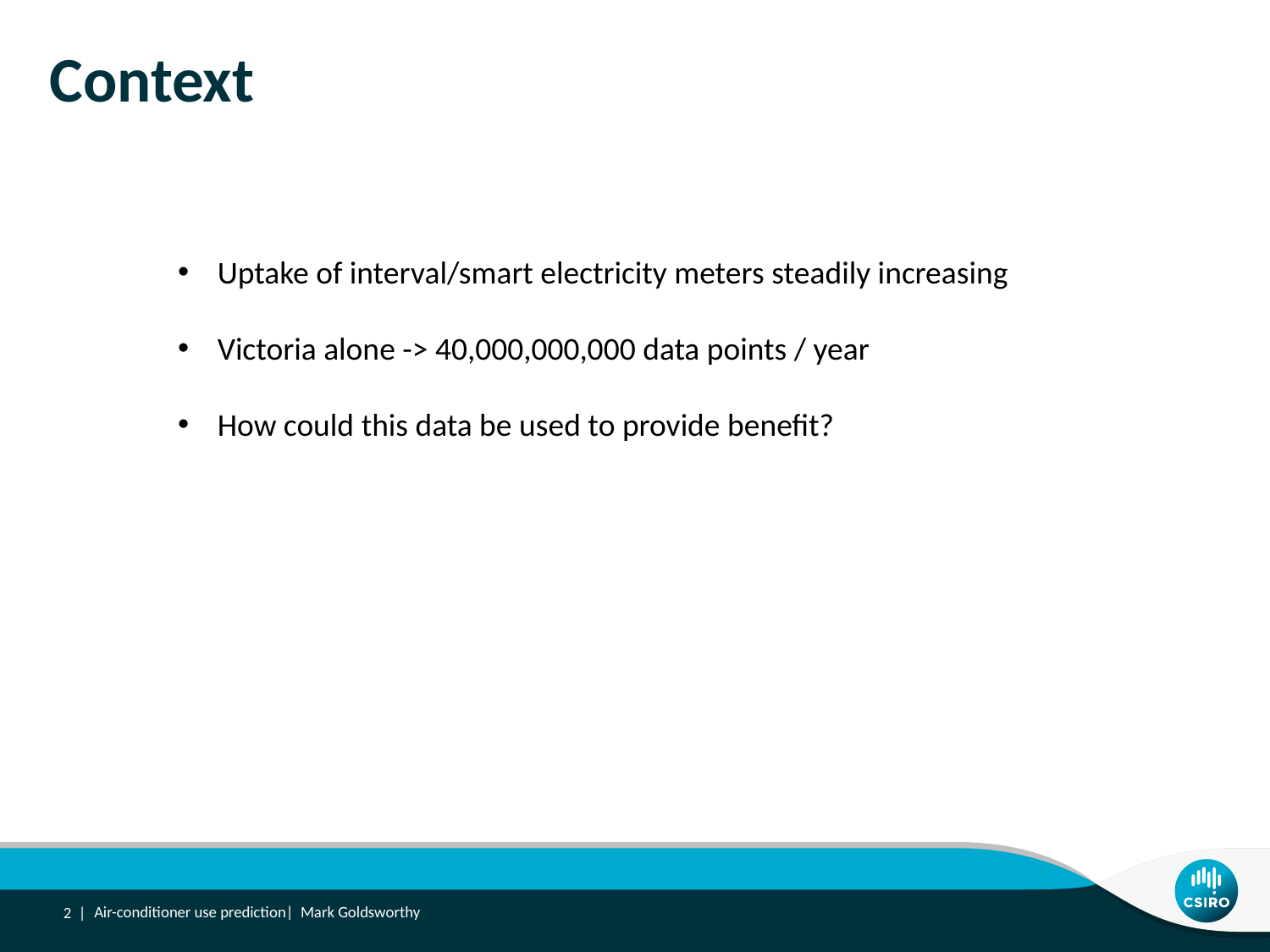

# Context

Uptake of interval/smart electricity meters steadily increasing

Victoria alone -> 40,000,000,000 data points / year

How could this data be used to provide benefit?

2  |
Air-conditioner use prediction|  Mark Goldsworthy